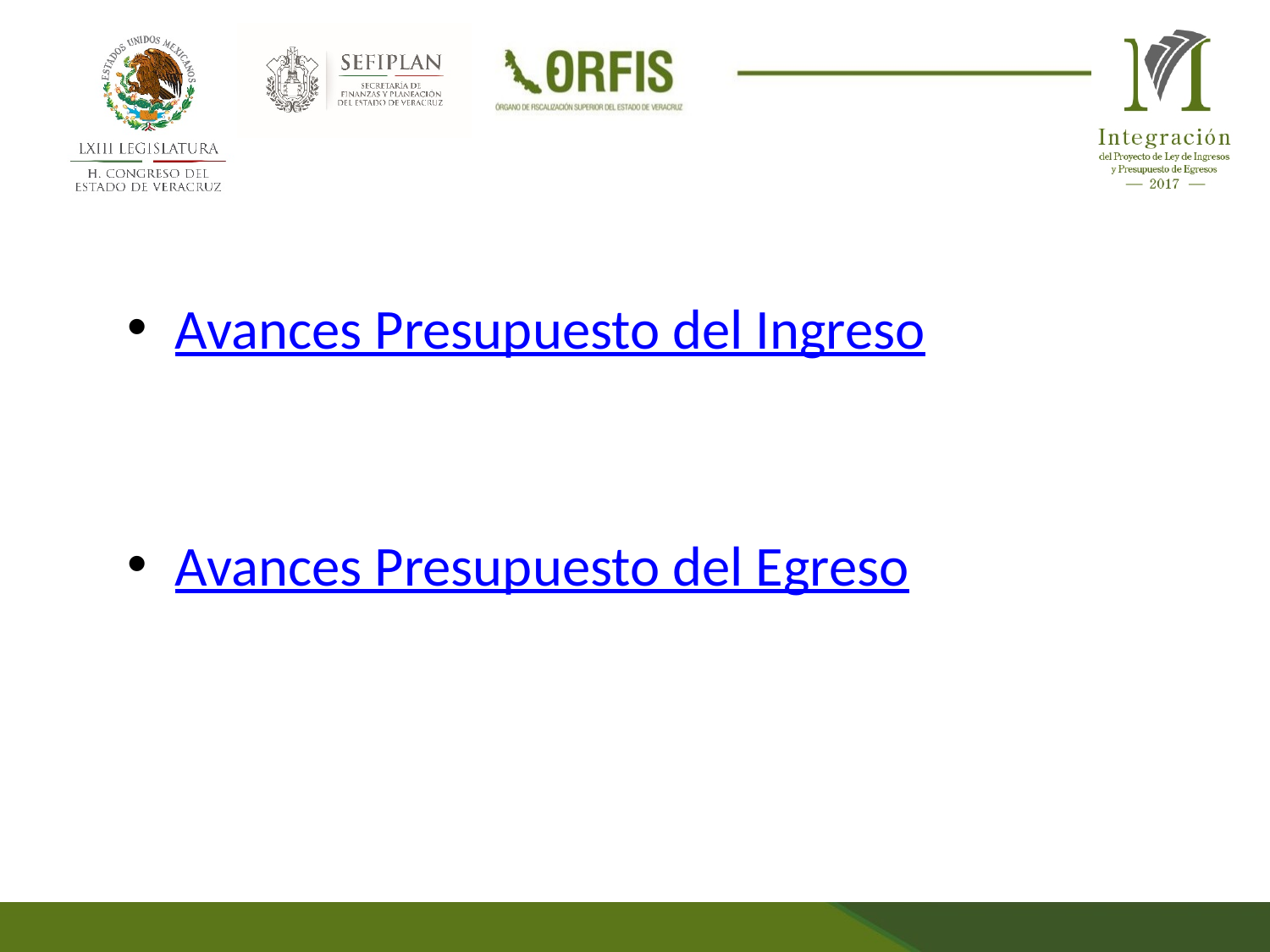

Avances Presupuesto del Ingreso

Avances Presupuesto del Egreso